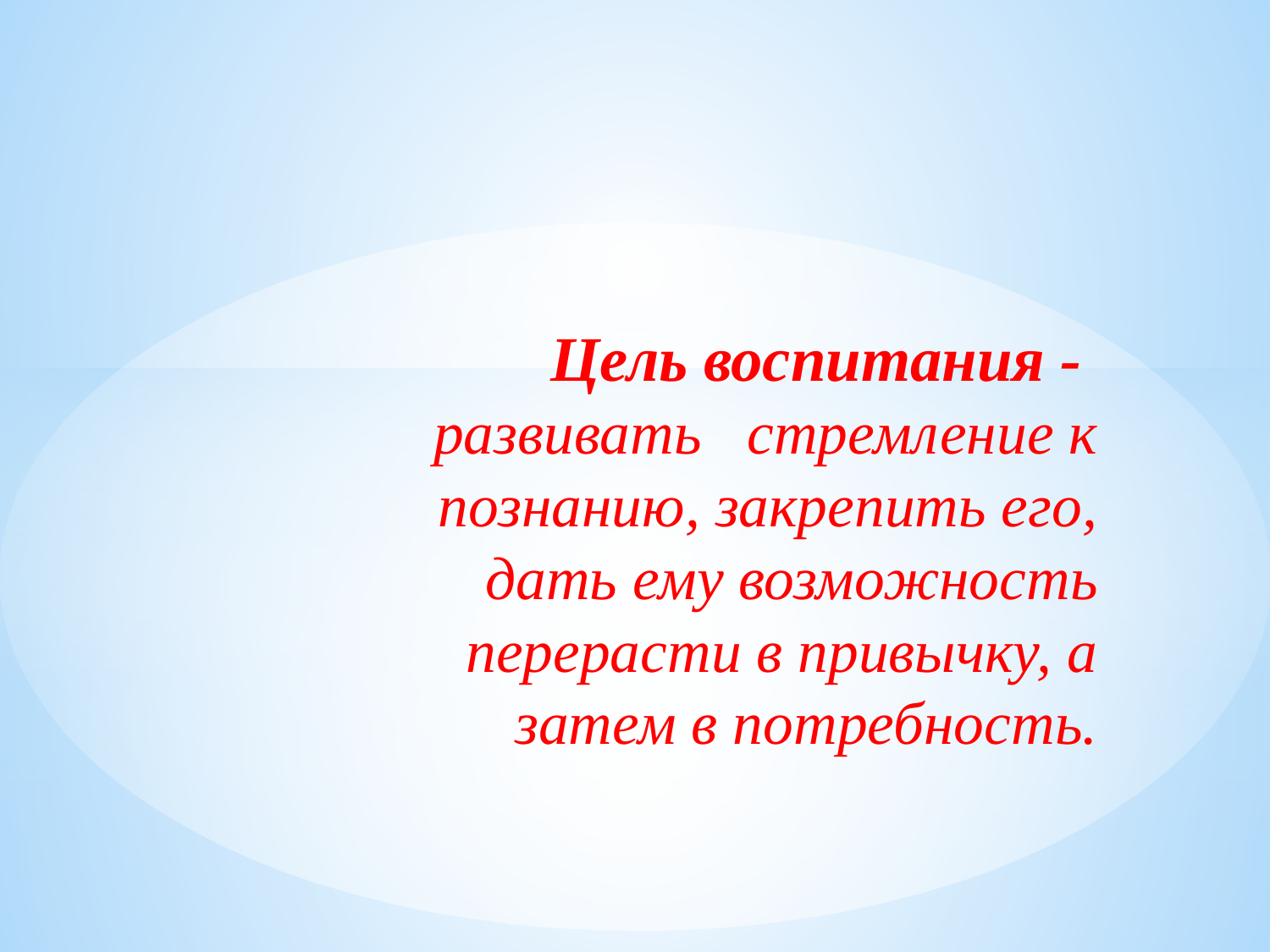

# Цель воспитания -  развивать   стремление к познанию, закрепить его, дать ему возможность перерасти в привычку, а затем в потребность.